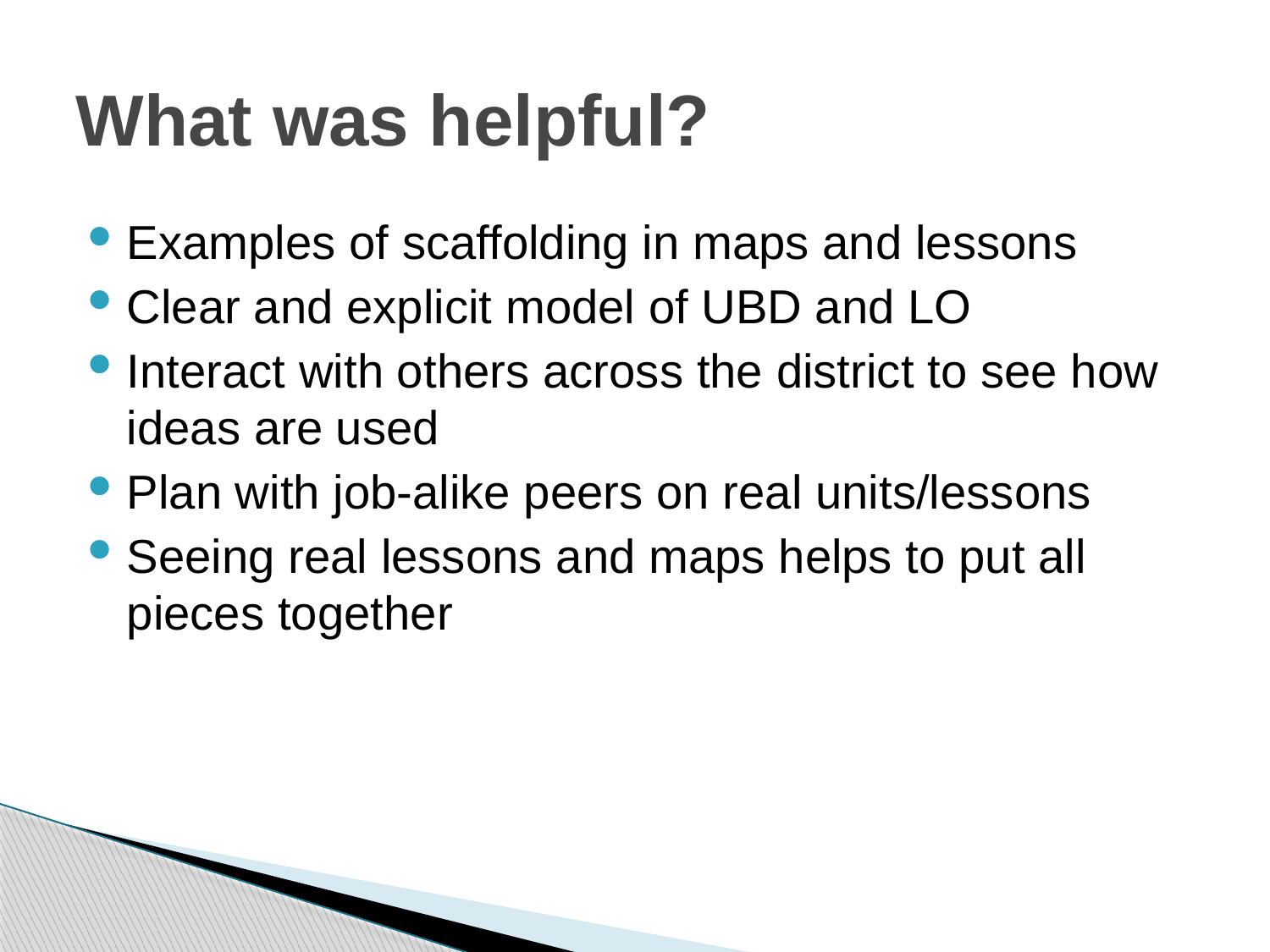

# What was helpful?
Examples of scaffolding in maps and lessons
Clear and explicit model of UBD and LO
Interact with others across the district to see how ideas are used
Plan with job-alike peers on real units/lessons
Seeing real lessons and maps helps to put all pieces together